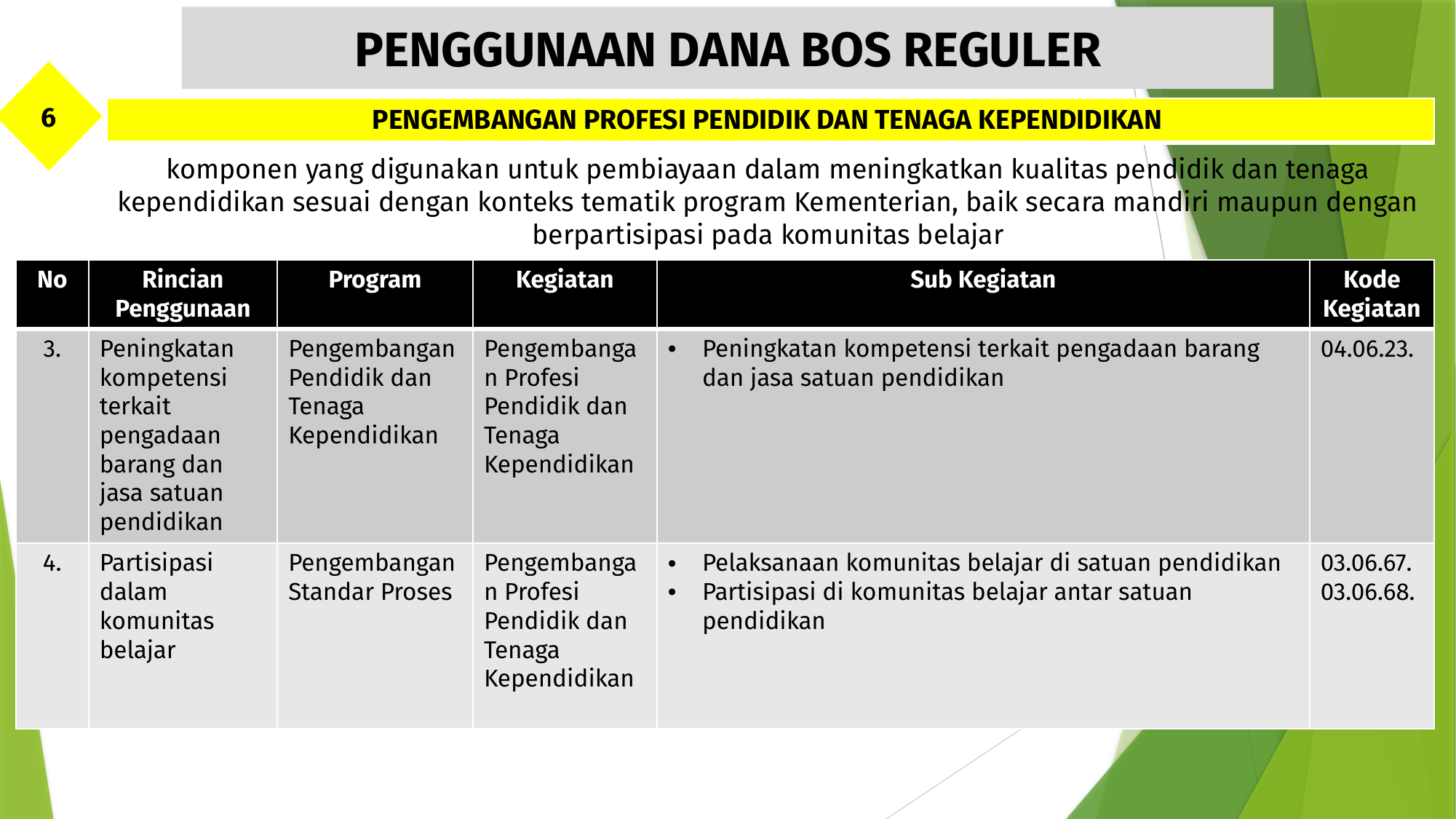

PENGGUNAAN DANA BOS REGULER
6
| PENGEMBANGAN PROFESI PENDIDIK DAN TENAGA KEPENDIDIKAN |
| --- |
komponen yang digunakan untuk pembiayaan dalam meningkatkan kualitas pendidik dan tenaga kependidikan sesuai dengan konteks tematik program Kementerian, baik secara mandiri maupun dengan berpartisipasi pada komunitas belajar
| No | Rincian Penggunaan | Program | Kegiatan | Sub Kegiatan | Kode Kegiatan |
| --- | --- | --- | --- | --- | --- |
| 3. | Peningkatan kompetensi terkait pengadaan barang dan jasa satuan pendidikan | Pengembangan Pendidik dan Tenaga Kependidikan | Pengembangan Profesi Pendidik dan Tenaga Kependidikan | Peningkatan kompetensi terkait pengadaan barang dan jasa satuan pendidikan | 04.06.23. |
| 4. | Partisipasi dalam komunitas belajar | Pengembangan Standar Proses | Pengembangan Profesi Pendidik dan Tenaga Kependidikan | Pelaksanaan komunitas belajar di satuan pendidikan Partisipasi di komunitas belajar antar satuan pendidikan | 03.06.67. 03.06.68. |